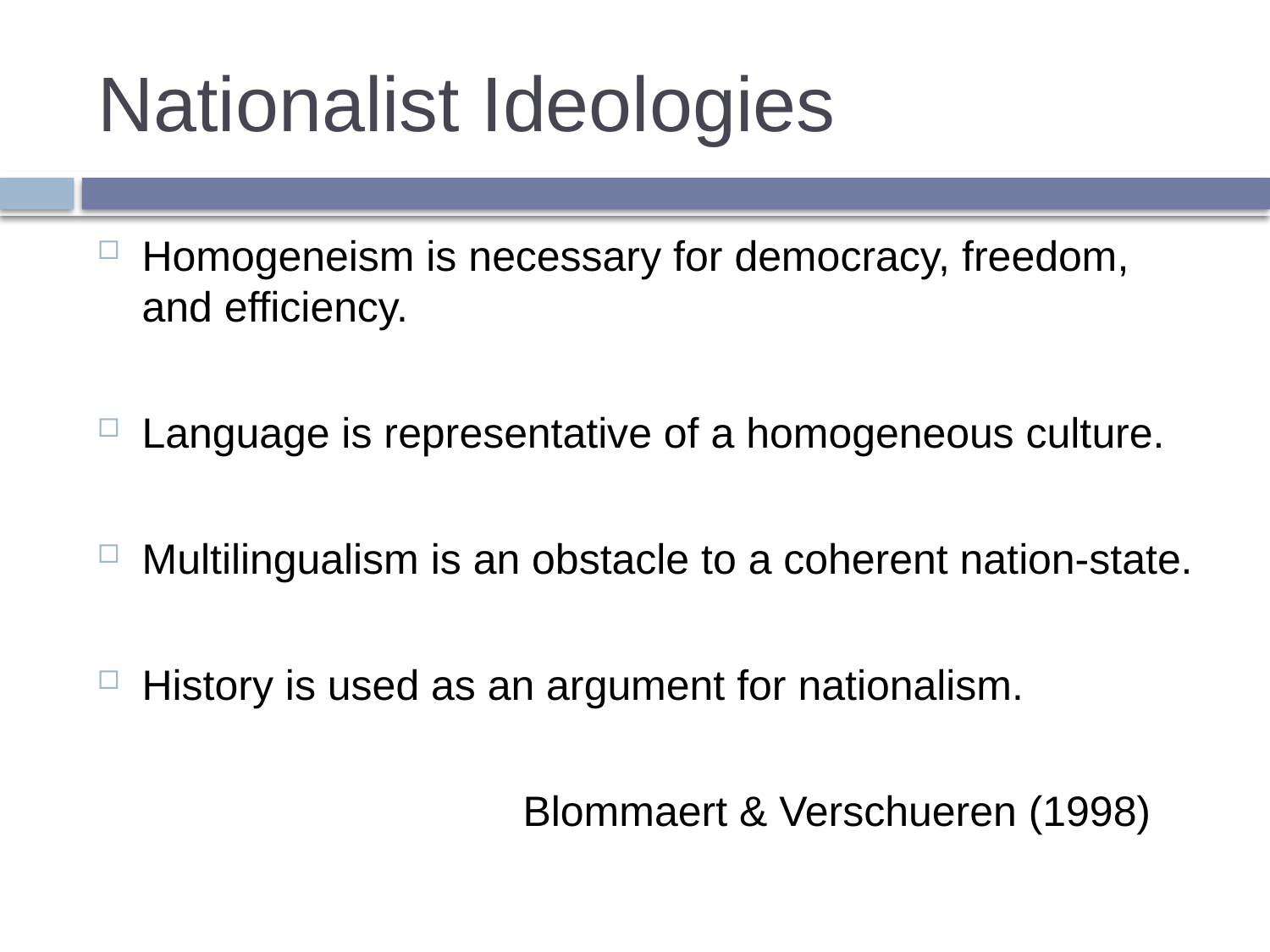

# Nationalist Ideologies
Homogeneism is necessary for democracy, freedom, and efficiency.

Language is representative of a homogeneous culture.

Multilingualism is an obstacle to a coherent nation-state.

History is used as an argument for nationalism.

				Blommaert & Verschueren (1998)